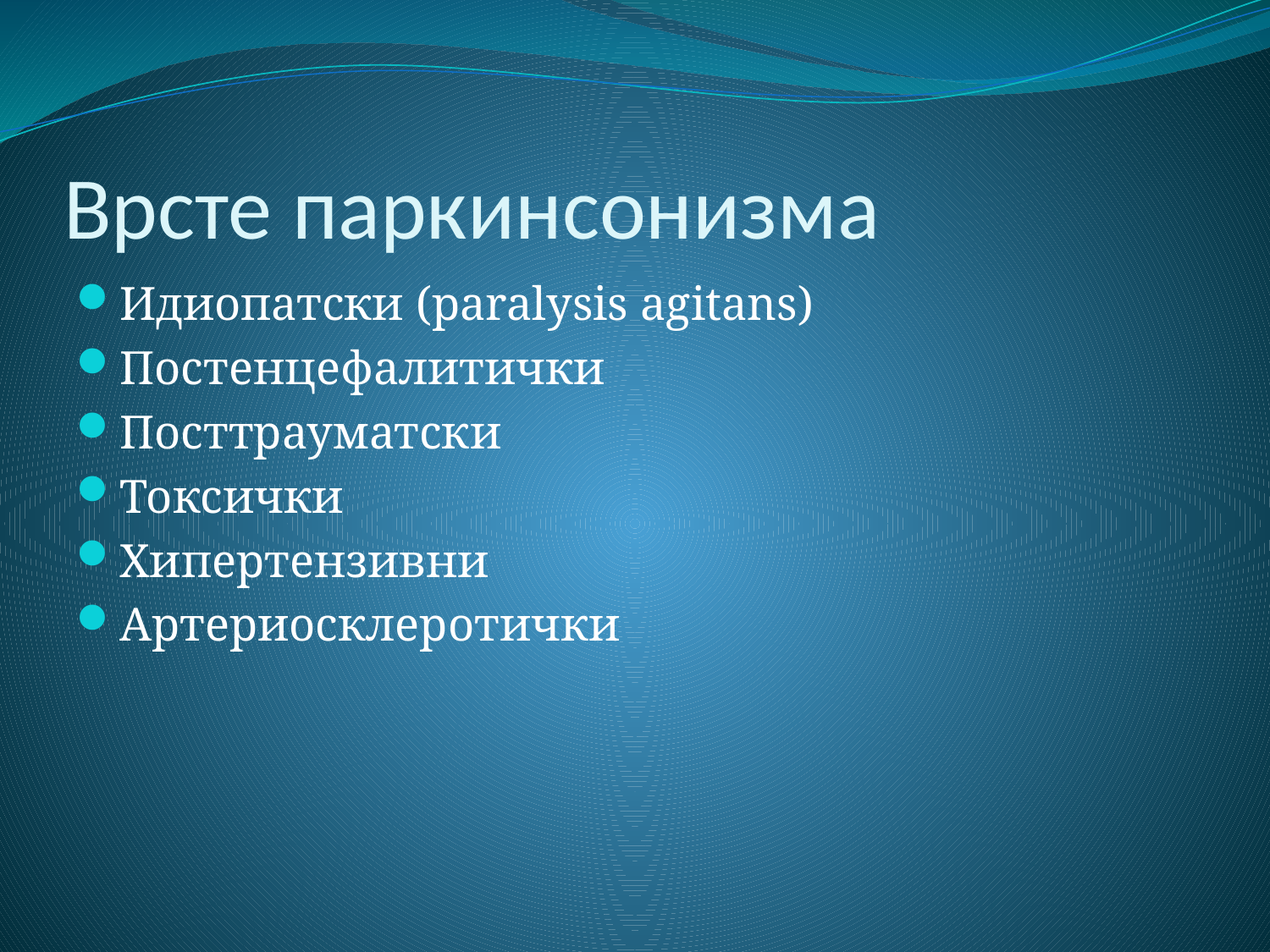

# Врсте паркинсонизма
Идиопатски (paralysis agitans)
Постенцефалитички
Посттрауматски
Токсички
Хипертензивни
Артериосклеротички